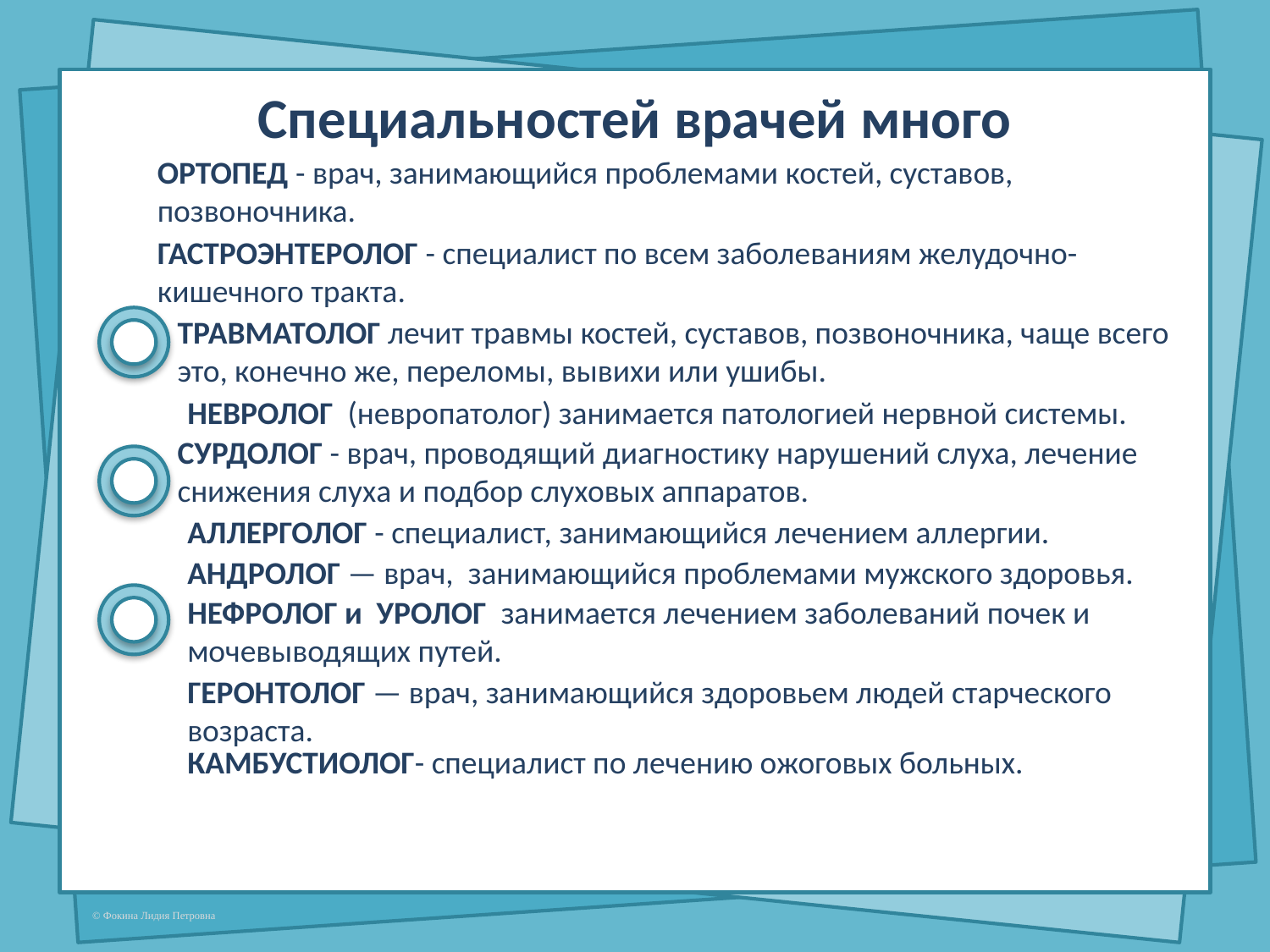

# Специальностей врачей много
ОРТОПЕД - врач, занимающийся проблемами костей, суставов, позвоночника.

ГАСТРОЭНТЕРОЛОГ - специалист по всем заболеваниям желудочно-кишечного тракта.
ТРАВМАТОЛОГ лечит травмы костей, суставов, позвоночника, чаще всего это, конечно же, переломы, вывихи или ушибы.
НЕВРОЛОГ  (невропатолог) занимается патологией нервной системы.
СУРДОЛОГ - врач, проводящий диагностику нарушений слуха, лечение снижения слуха и подбор слуховых аппаратов.
АЛЛЕРГОЛОГ - специалист, занимающийся лечением аллергии.
АНДРОЛОГ — врач,  занимающийся проблемами мужского здоровья.
НЕФРОЛОГ и  УРОЛОГ  занимается лечением заболеваний почек и мочевыводящих путей.
ГЕРОНТОЛОГ — врач, занимающийся здоровьем людей старческого возраста.
КАМБУСТИОЛОГ- специалист по лечению ожоговых больных.